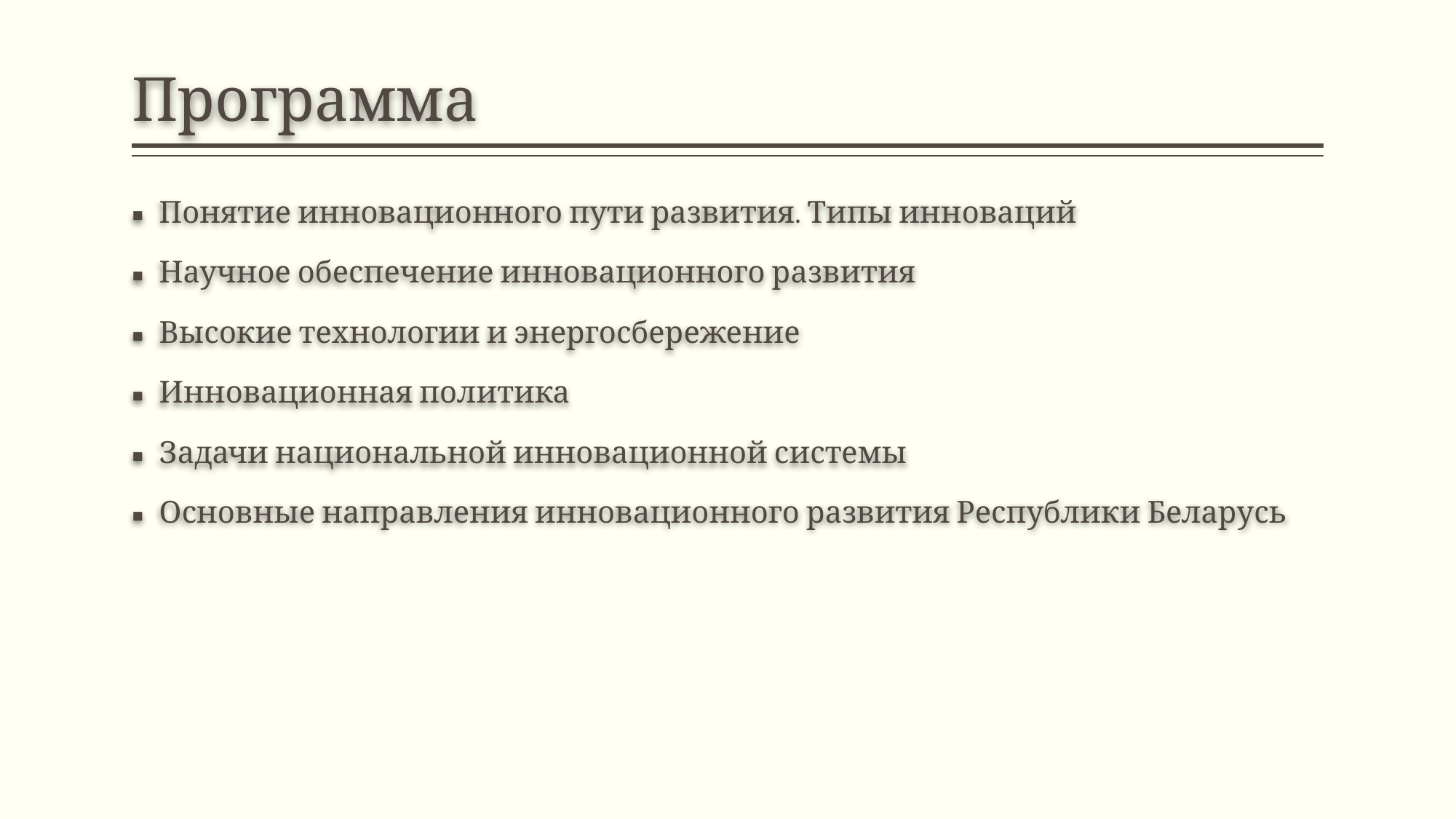

# Программа
Понятие инновационного пути развития. Типы инноваций
Научное обеспечение инновационного развития
Высокие технологии и энергосбережение
Инновационная политика
Задачи национальной инновационной системы
Основные направления инновационного развития Республики Беларусь